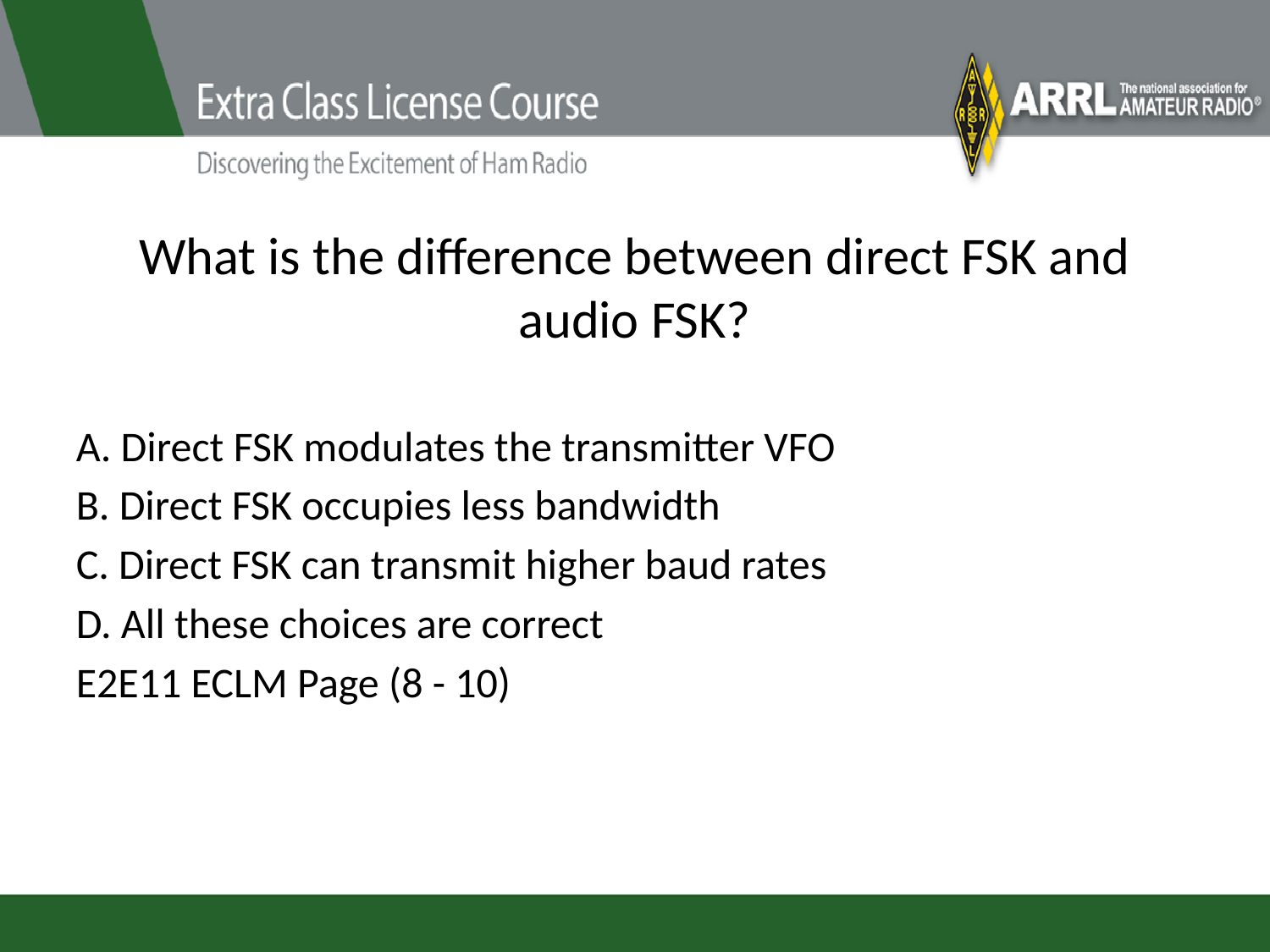

# What is the difference between direct FSK and audio FSK?
A. Direct FSK modulates the transmitter VFO
B. Direct FSK occupies less bandwidth
C. Direct FSK can transmit higher baud rates
D. All these choices are correct
E2E11 ECLM Page (8 - 10)